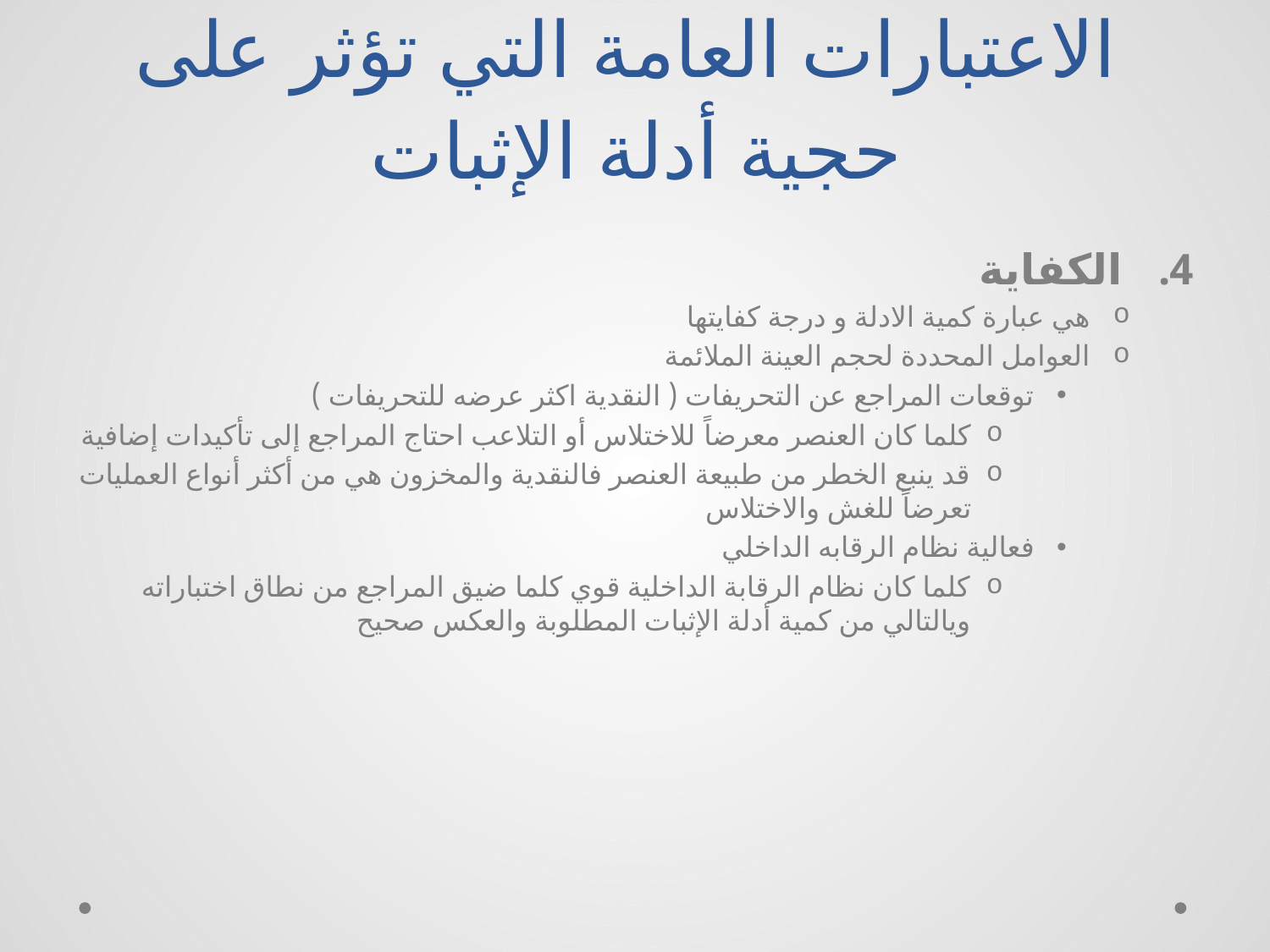

# الاعتبارات العامة التي تؤثر على حجية أدلة الإثبات
الكفاية
هي عبارة كمية الادلة و درجة كفايتها
العوامل المحددة لحجم العينة الملائمة
توقعات المراجع عن التحريفات ( النقدية اكثر عرضه للتحريفات )
كلما كان العنصر معرضاً للاختلاس أو التلاعب احتاج المراجع إلى تأكيدات إضافية
قد ينبع الخطر من طبيعة العنصر فالنقدية والمخزون هي من أكثر أنواع العمليات تعرضاً للغش والاختلاس
فعالية نظام الرقابه الداخلي
كلما كان نظام الرقابة الداخلية قوي كلما ضيق المراجع من نطاق اختباراته ويالتالي من كمية أدلة الإثبات المطلوبة والعكس صحيح